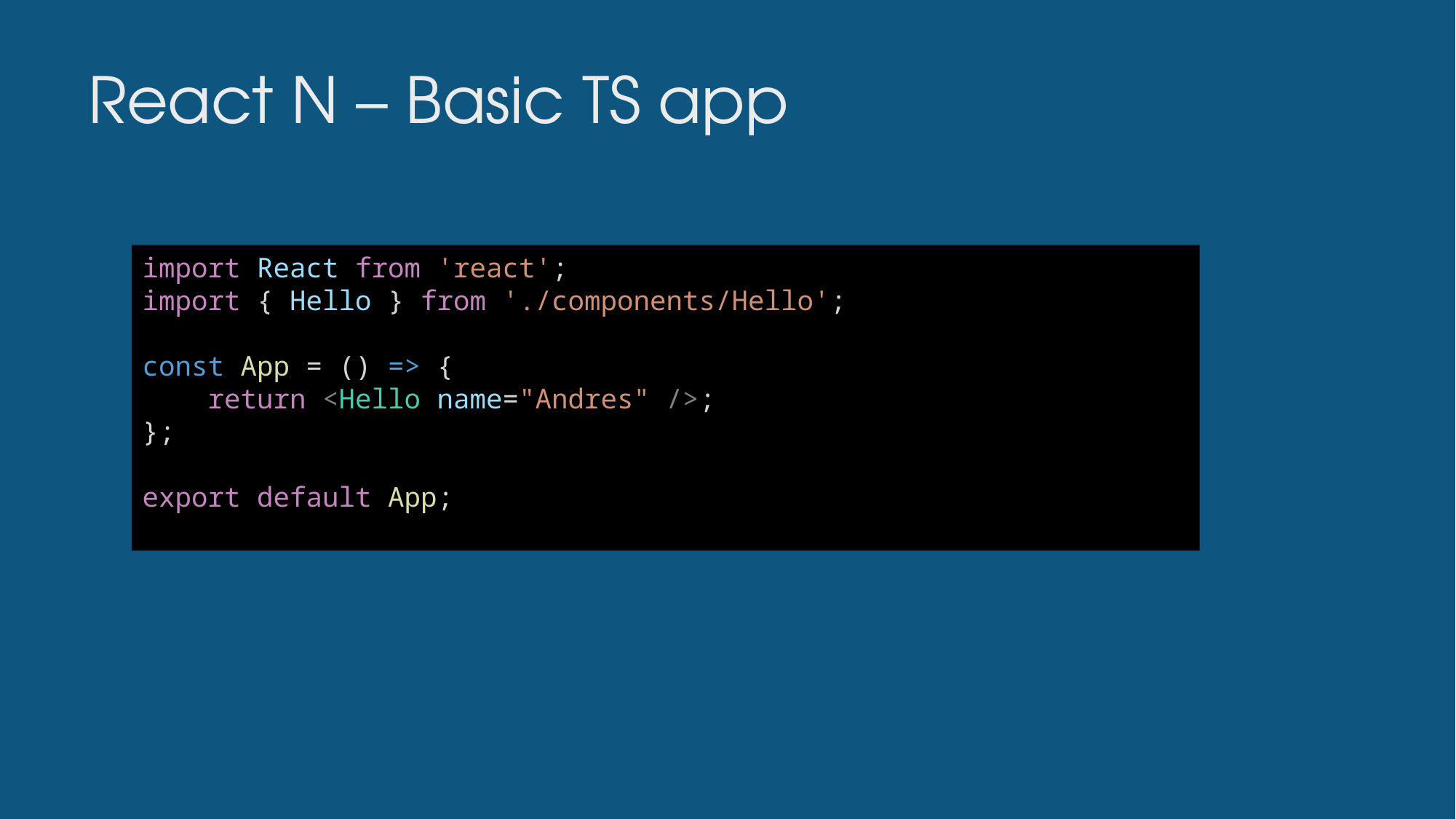

11
# React N – Basic TS app
import React from 'react';
import { Hello } from './components/Hello';
const App = () => {
    return <Hello name="Andres" />;
};
export default App;